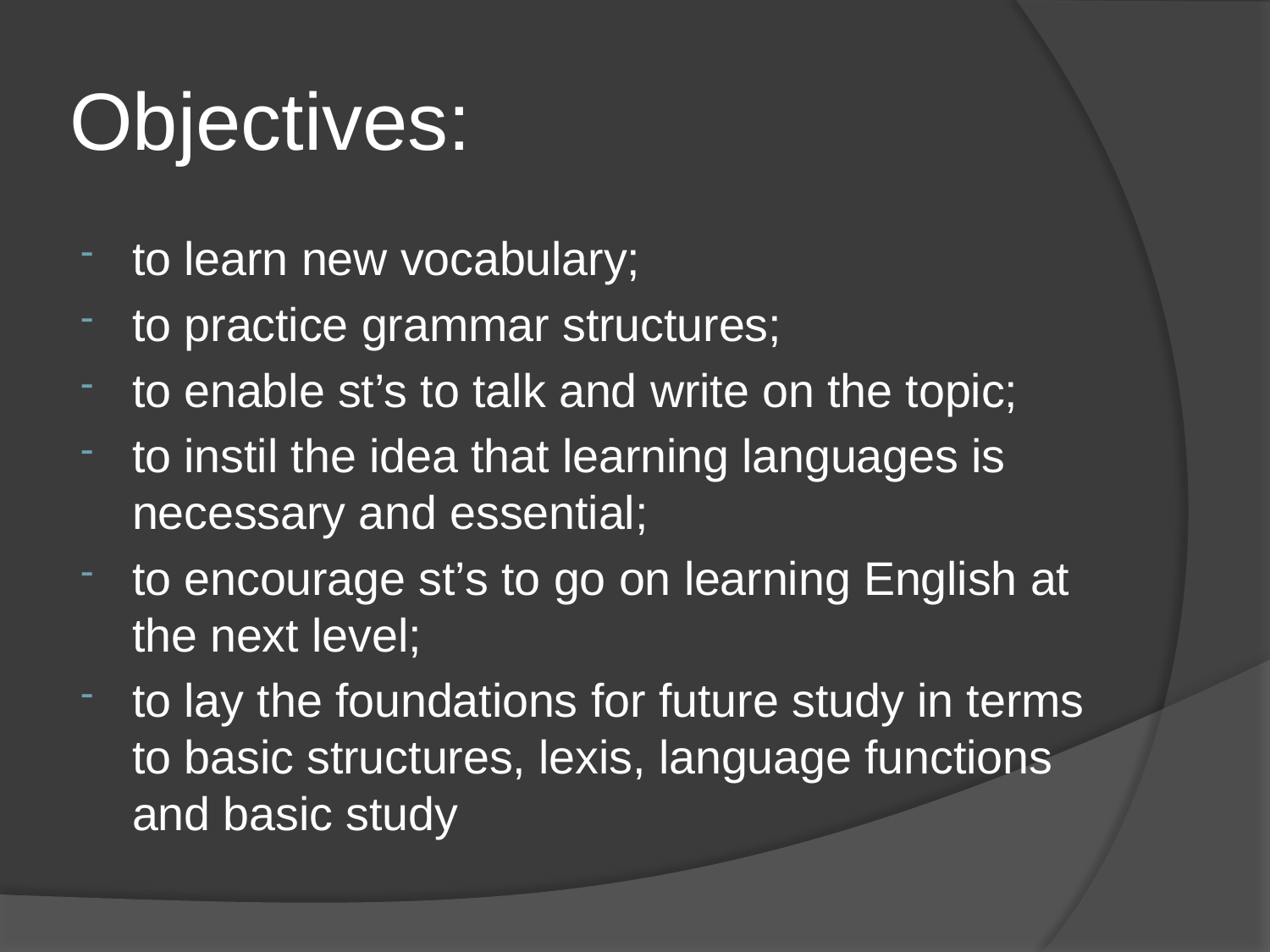

# Objectives:
to learn new vocabulary;
to practice grammar structures;
to enable st’s to talk and write on the topic;
to instil the idea that learning languages is necessary and essential;
to encourage st’s to go on learning English at the next level;
to lay the foundations for future study in terms to basic structures, lexis, language functions and basic study